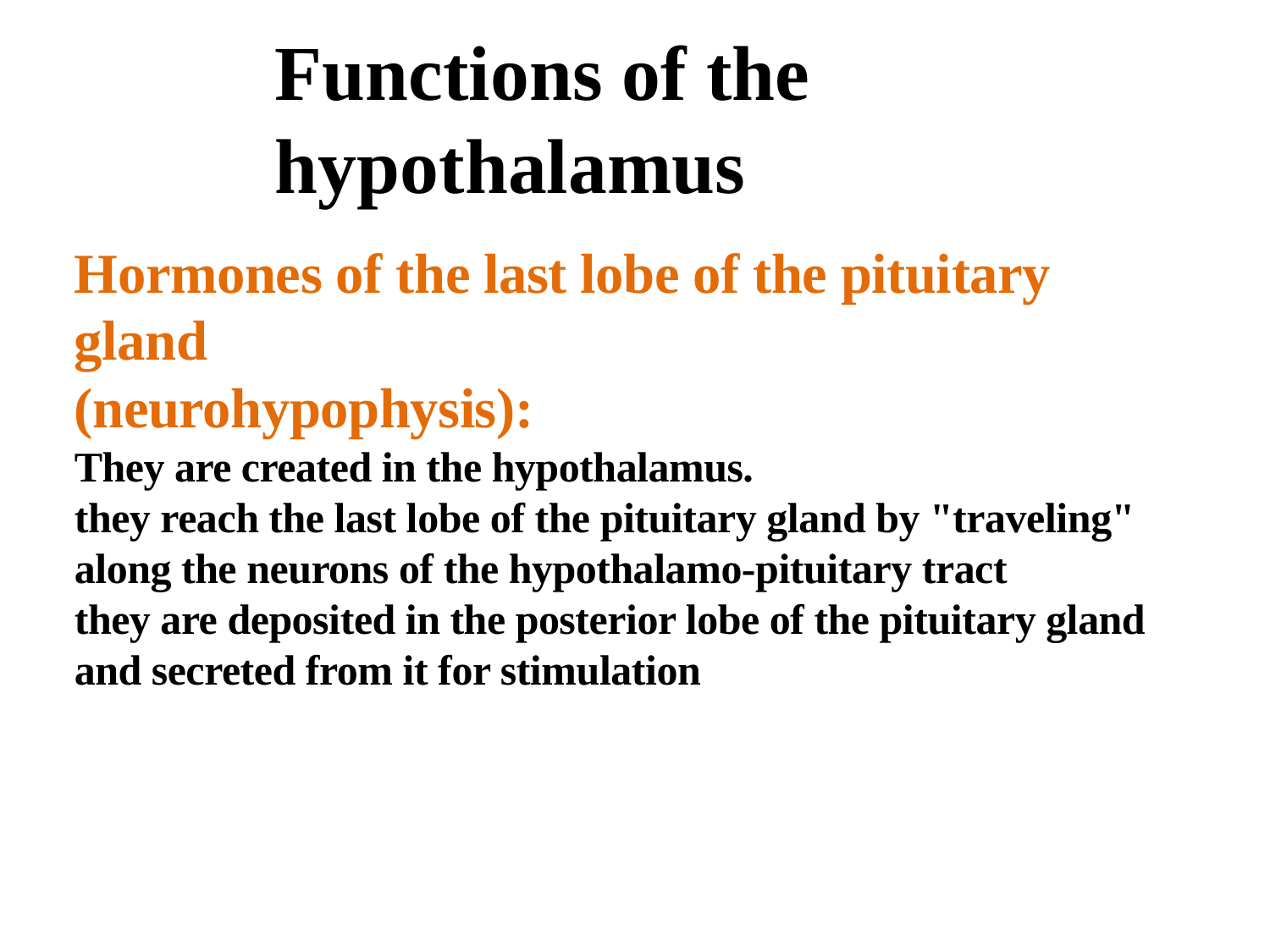

# Functions of the hypothalamus

Hormones of the last lobe of the pituitary gland
(neurohypophysis):
They are created in the hypothalamus.
they reach the last lobe of the pituitary gland by "traveling" along the neurons of the hypothalamo-pituitary tract
they are deposited in the posterior lobe of the pituitary gland and secreted from it for stimulation